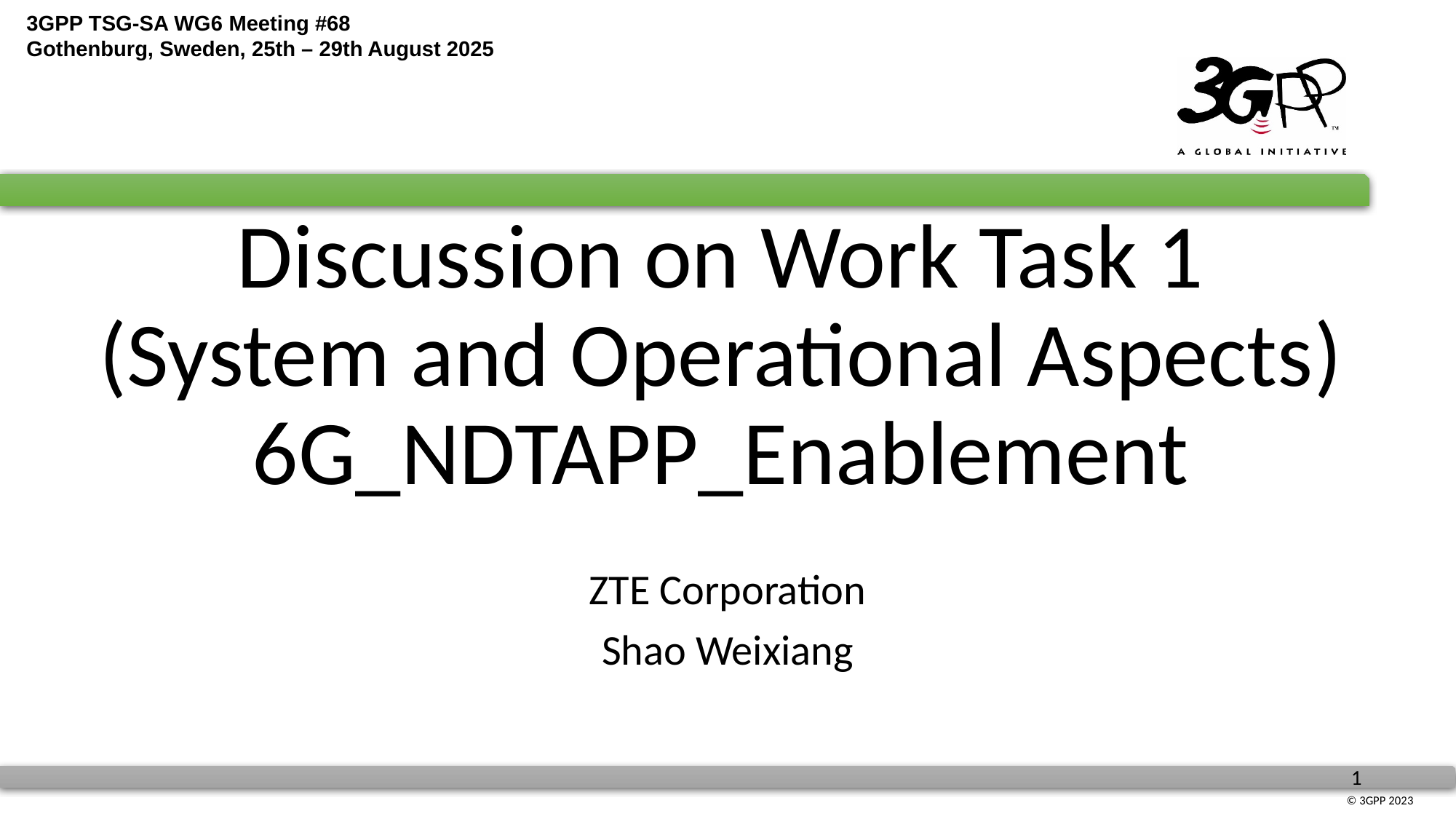

Discussion on Work Task 1 (System and Operational Aspects)
6G_NDTAPP_Enablement
ZTE Corporation
Shao Weixiang